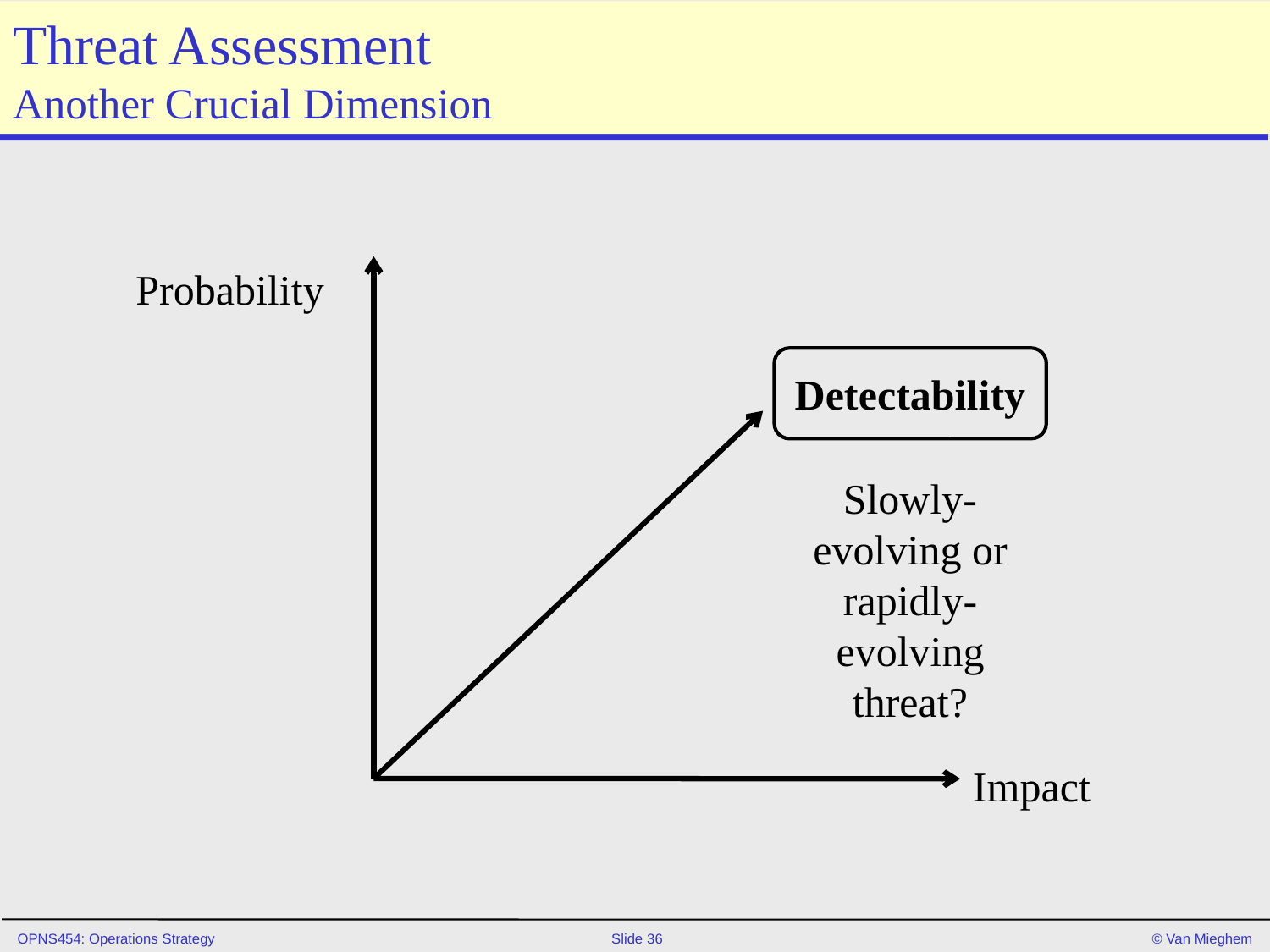

# Threat Assessment Another Crucial Dimension
Probability
Detectability
Slowly-evolving or rapidly-evolving threat?
Impact